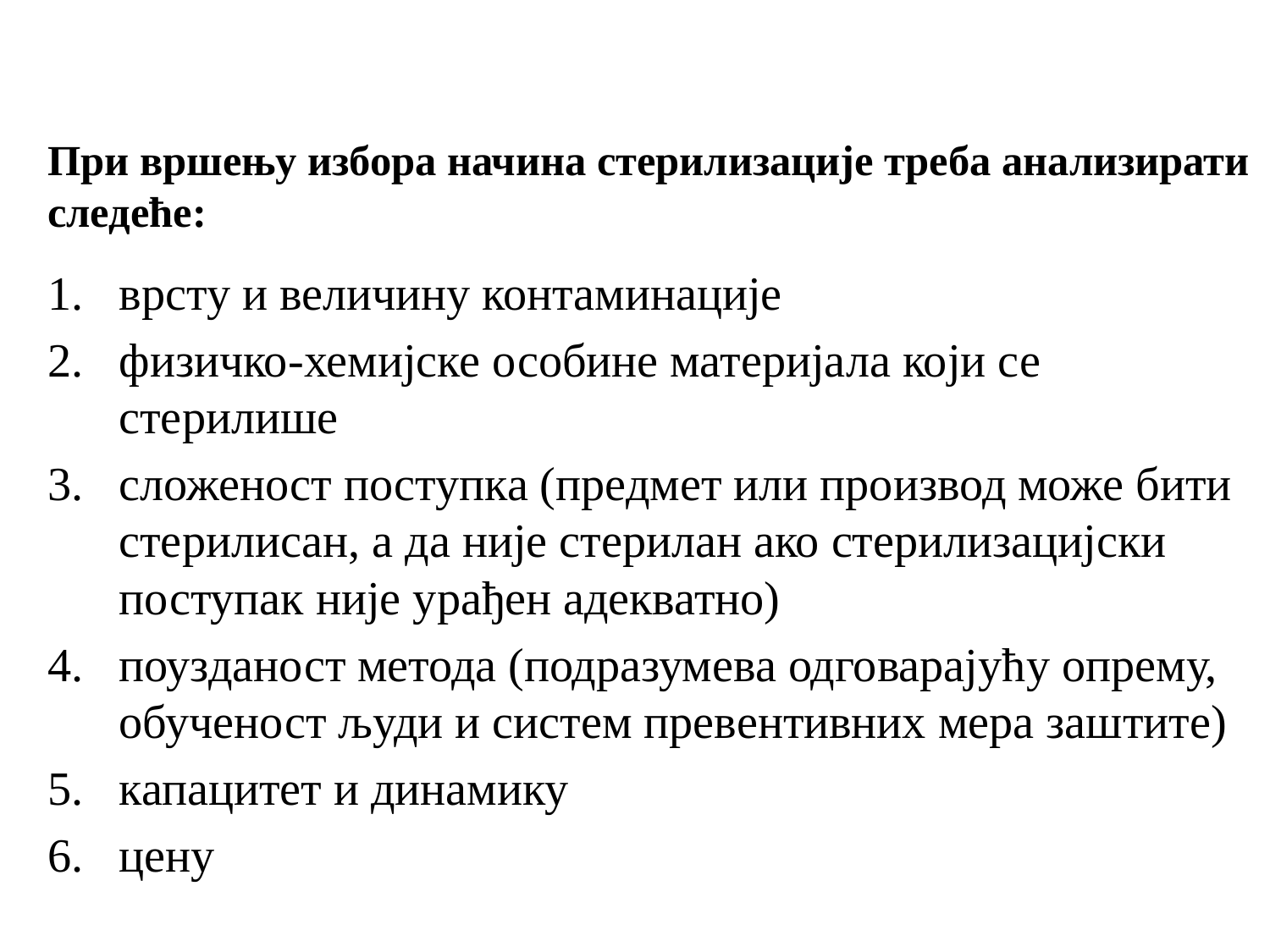

При вршењу избора начина стерилизације треба анализирати следеће:
врсту и величину контаминације
физичко-хемијске особине материјала који се стерилише
сложеност поступка (предмет или производ може бити стерилисан, а да није стерилан ако стерилизацијски поступак није урађен адекватно)
поузданост метода (подразумева одговарајућу опрему, обученост људи и систем превентивних мера заштите)
капацитет и динамику
цену